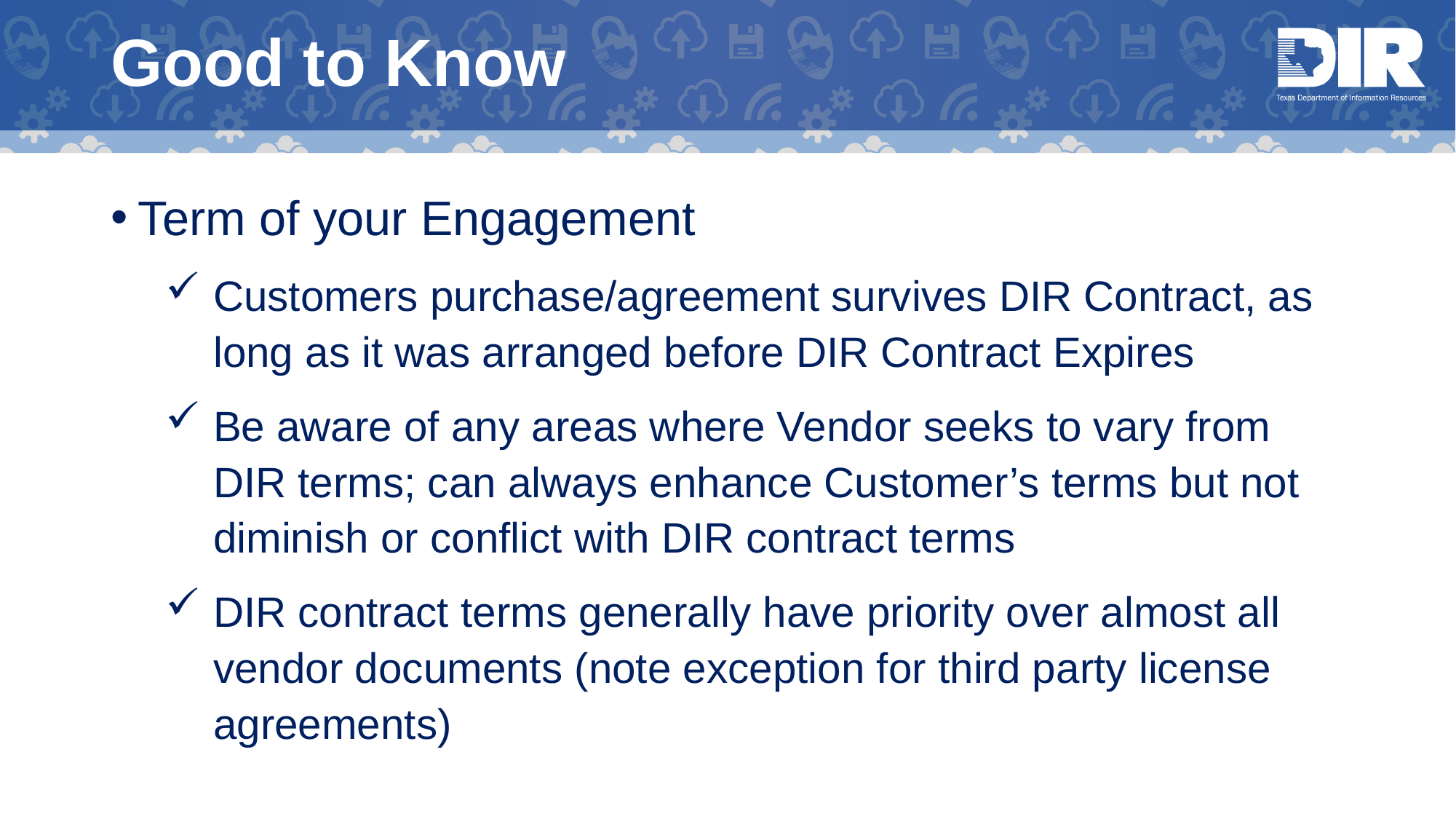

# Good to Know
Term of your Engagement
Customers purchase/agreement survives DIR Contract, as long as it was arranged before DIR Contract Expires
Be aware of any areas where Vendor seeks to vary from DIR terms; can always enhance Customer’s terms but not diminish or conflict with DIR contract terms
DIR contract terms generally have priority over almost all vendor documents (note exception for third party license agreements)